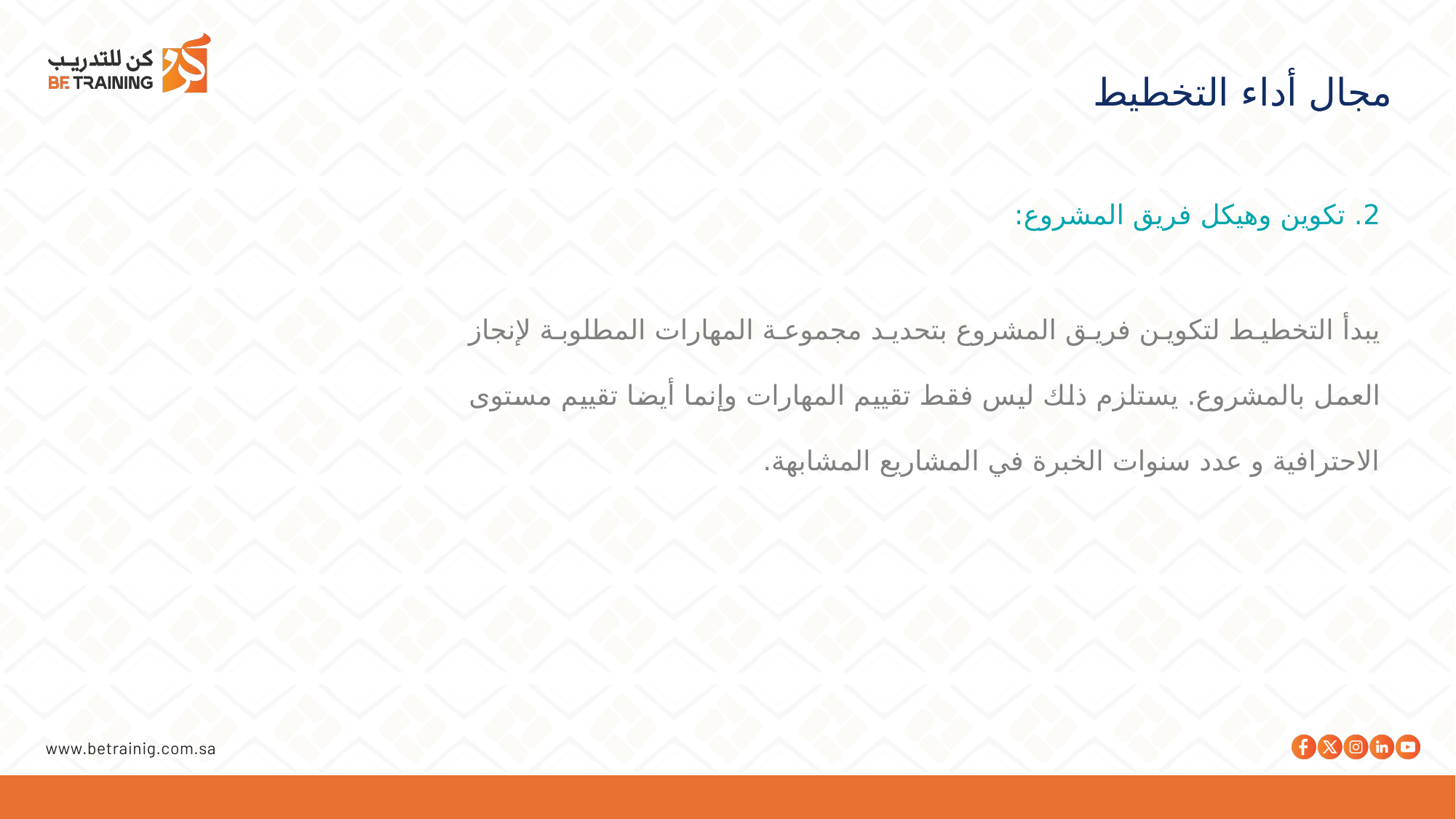

مجال أداء التخطيط
2. تكوين وهيكل فريق المشروع:

يبدأ التخطيط لتكوين فريق المشروع بتحديد مجموعة المهارات المطلوبة لإنجاز العمل بالمشروع. يستلزم ذلك ليس فقط تقييم المهارات وإنما أيضا تقييم مستوى الاحترافية و عدد سنوات الخبرة في المشاريع المشابهة.